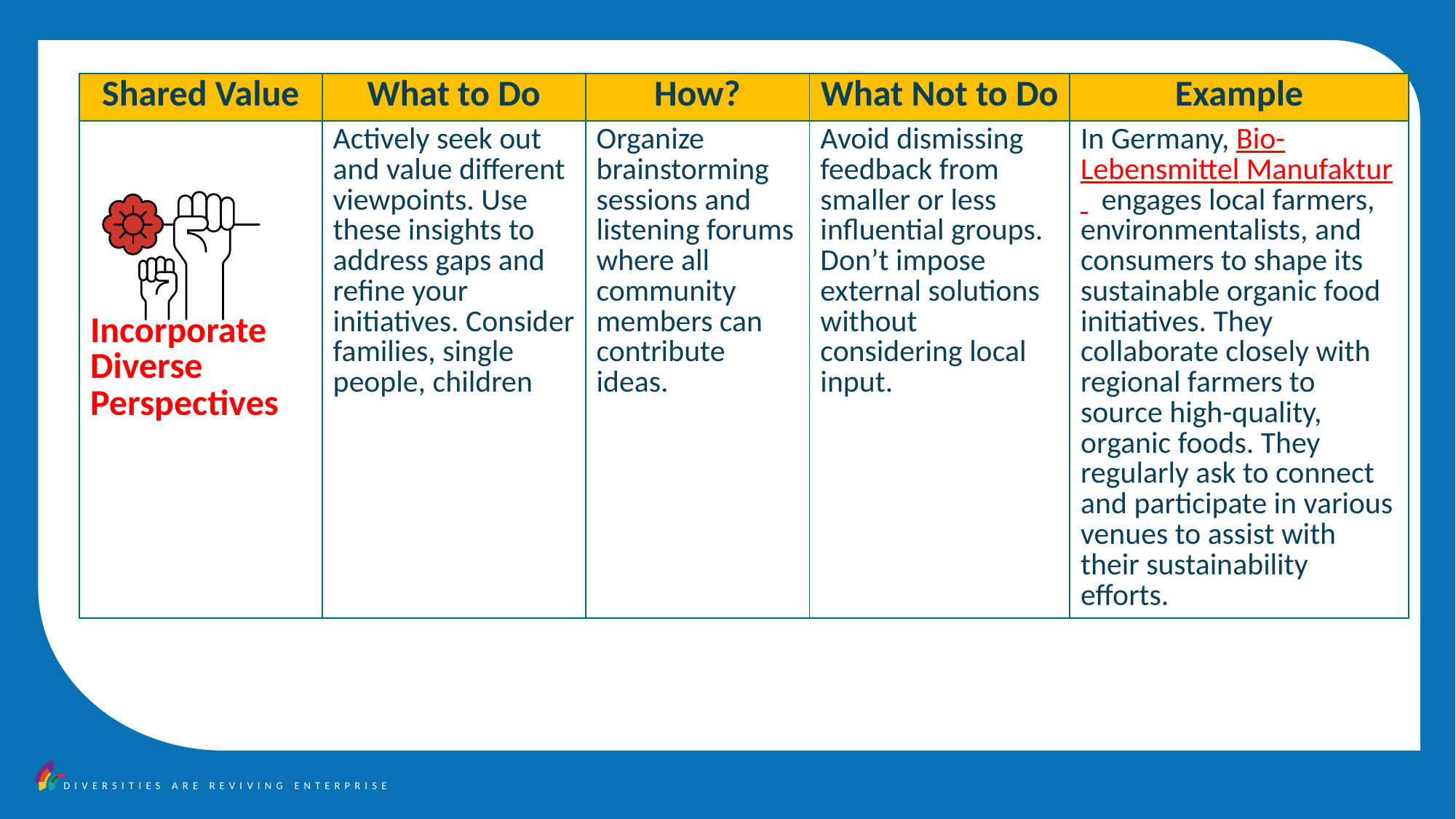

| Shared Value | What to Do | How? | What Not to Do | Example |
| --- | --- | --- | --- | --- |
| Incorporate Diverse Perspectives | Actively seek out and value different viewpoints. Use these insights to address gaps and refine your initiatives. Consider families, single people, children | Organize brainstorming sessions and listening forums where all community members can contribute ideas. | Avoid dismissing feedback from smaller or less influential groups. Don’t impose external solutions without considering local input. | In Germany, Bio-Lebensmittel Manufaktur engages local farmers, environmentalists, and consumers to shape its sustainable organic food initiatives. They collaborate closely with regional farmers to source high-quality, organic foods. They regularly ask to connect and participate in various venues to assist with their sustainability efforts. |